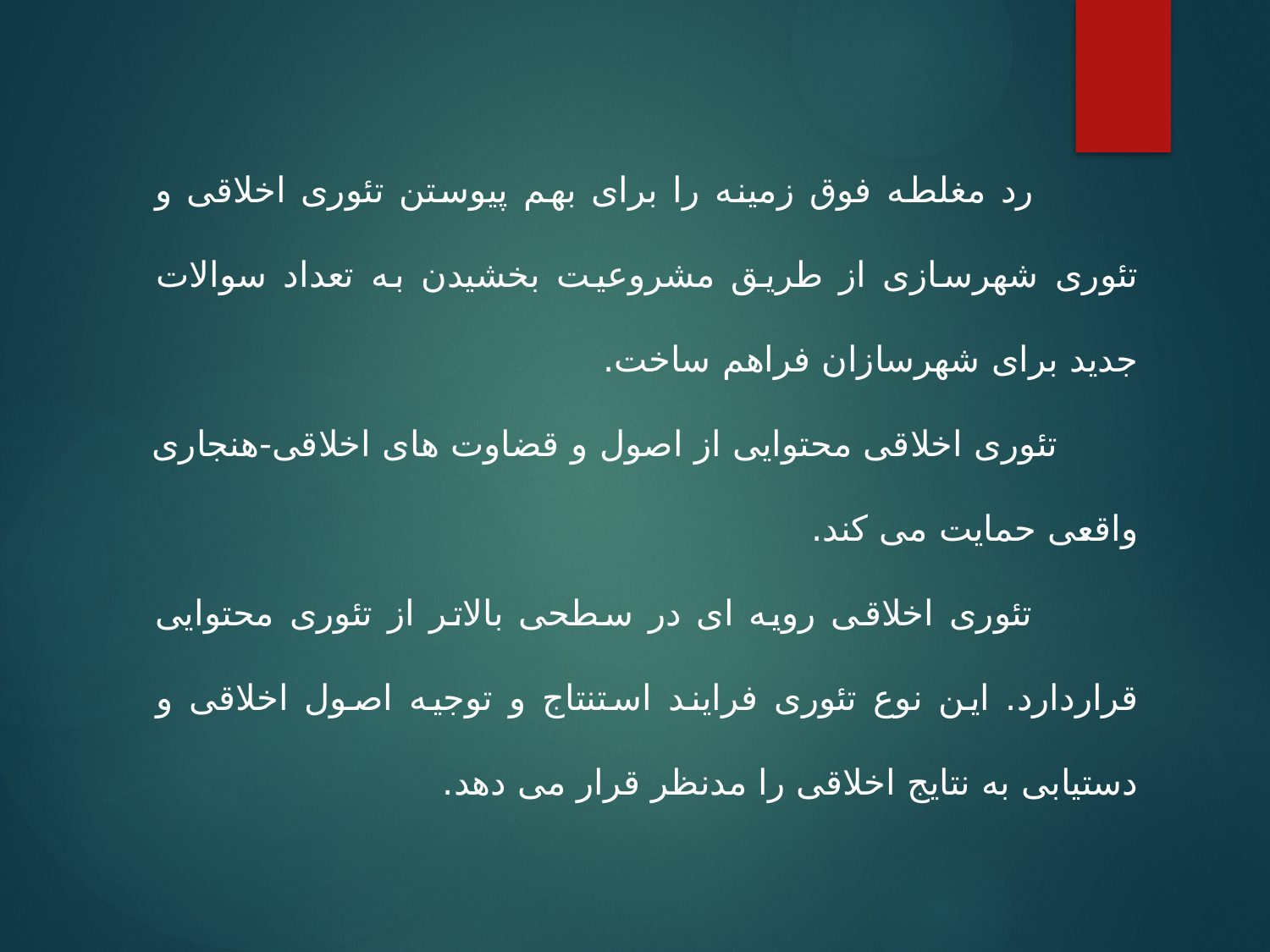

رد مغلطه فوق زمینه را برای بهم پیوستن تئوری اخلاقی و تئوری شهرسازی از طریق مشروعیت بخشیدن به تعداد سوالات جدید برای شهرسازان فراهم ساخت.
       تئوری اخلاقی محتوایی از اصول و قضاوت های اخلاقی-هنجاری واقعی حمایت می کند.
       تئوری اخلاقی رویه ای در سطحی بالاتر از تئوری محتوایی قراردارد. این نوع تئوری فرایند استنتاج و توجیه اصول اخلاقی و دستیابی به نتایج اخلاقی را مدنظر قرار می دهد.